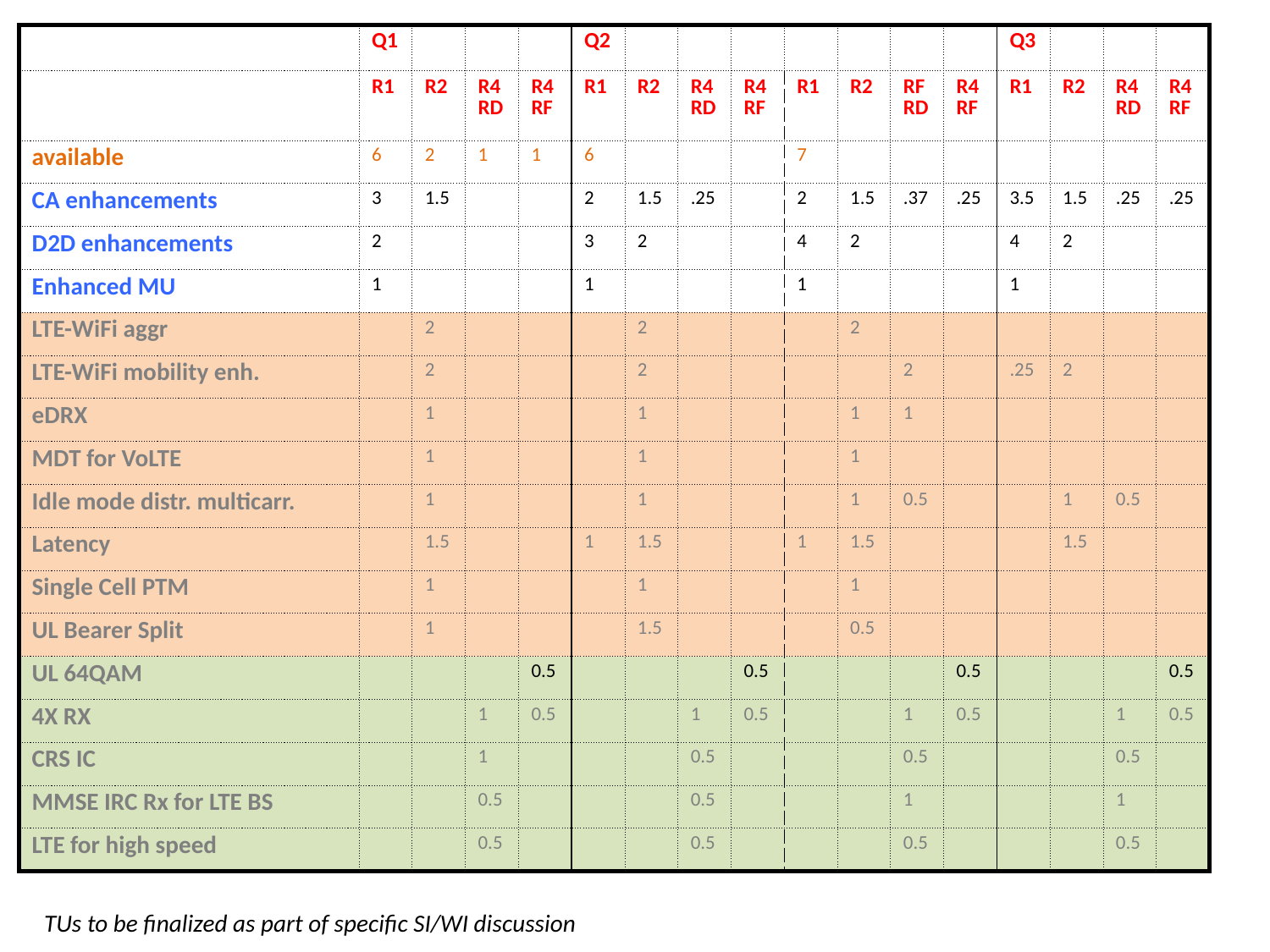

|  | Q1 |  |  |  | Q2 |  |  |  |  |  |  |  | Q3 |  |  |  |
| --- | --- | --- | --- | --- | --- | --- | --- | --- | --- | --- | --- | --- | --- | --- | --- | --- |
|  | R1 | R2 | R4RD | R4 RF | R1 | R2 | R4RD | R4 RF | R1 | R2 | RF RD | R4 RF | R1 | R2 | R4 RD | R4 RF |
| available | 6 | 2 | 1 | 1 | 6 |  |  |  | 7 |  |  |  |  |  |  |  |
| CA enhancements | 3 | 1.5 |  |  | 2 | 1.5 | .25 |  | 2 | 1.5 | .37 | .25 | 3.5 | 1.5 | .25 | .25 |
| D2D enhancements | 2 |  |  |  | 3 | 2 |  |  | 4 | 2 |  |  | 4 | 2 |  |  |
| Enhanced MU | 1 |  |  |  | 1 |  |  |  | 1 |  |  |  | 1 |  |  |  |
| LTE-WiFi aggr |  | 2 |  |  |  | 2 |  |  |  | 2 |  |  |  |  |  |  |
| LTE-WiFi mobility enh. |  | 2 |  |  |  | 2 |  |  |  |  | 2 |  | .25 | 2 |  |  |
| eDRX |  | 1 |  |  |  | 1 |  |  |  | 1 | 1 |  |  |  |  |  |
| MDT for VoLTE |  | 1 |  |  |  | 1 |  |  |  | 1 |  |  |  |  |  |  |
| Idle mode distr. multicarr. |  | 1 |  |  |  | 1 |  |  |  | 1 | 0.5 |  |  | 1 | 0.5 |  |
| Latency |  | 1.5 |  |  | 1 | 1.5 |  |  | 1 | 1.5 |  |  |  | 1.5 |  |  |
| Single Cell PTM |  | 1 |  |  |  | 1 |  |  |  | 1 |  |  |  |  |  |  |
| UL Bearer Split |  | 1 |  |  |  | 1.5 |  |  |  | 0.5 |  |  |  |  |  |  |
| UL 64QAM |  |  |  | 0.5 |  |  |  | 0.5 |  |  |  | 0.5 |  |  |  | 0.5 |
| 4X RX |  |  | 1 | 0.5 |  |  | 1 | 0.5 |  |  | 1 | 0.5 |  |  | 1 | 0.5 |
| CRS IC |  |  | 1 |  |  |  | 0.5 |  |  |  | 0.5 |  |  |  | 0.5 |  |
| MMSE IRC Rx for LTE BS |  |  | 0.5 |  |  |  | 0.5 |  |  |  | 1 |  |  |  | 1 |  |
| LTE for high speed |  |  | 0.5 |  |  |  | 0.5 |  |  |  | 0.5 |  |  |  | 0.5 |  |
TUs to be finalized as part of specific SI/WI discussion